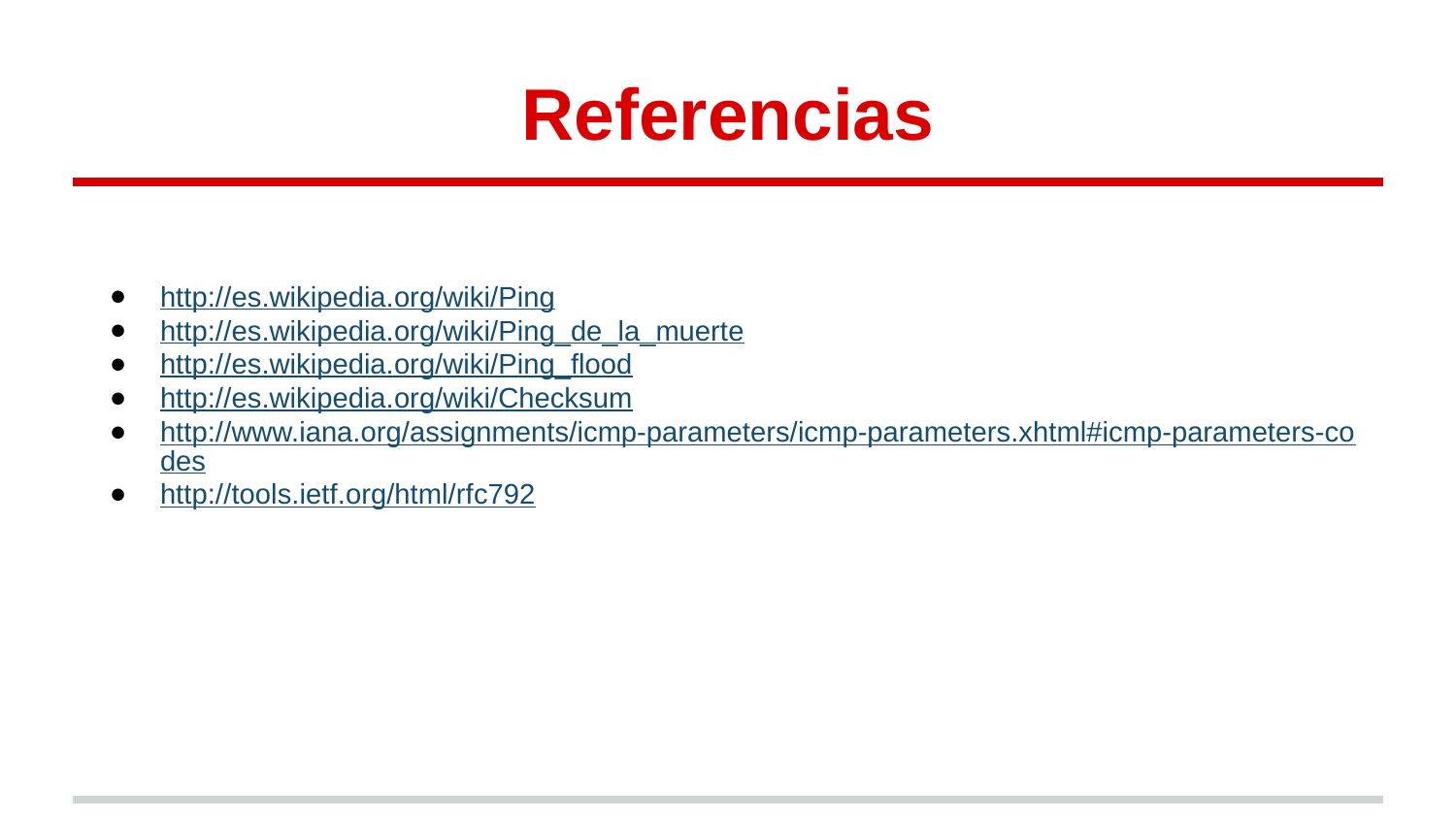

# Referencias

http://es.wikipedia.org/wiki/Ping
http://es.wikipedia.org/wiki/Ping_de_la_muerte
http://es.wikipedia.org/wiki/Ping_flood
http://es.wikipedia.org/wiki/Checksum
http://www.iana.org/assignments/icmp-parameters/icmp-parameters.xhtml#icmp-parameters-codes
http://tools.ietf.org/html/rfc792